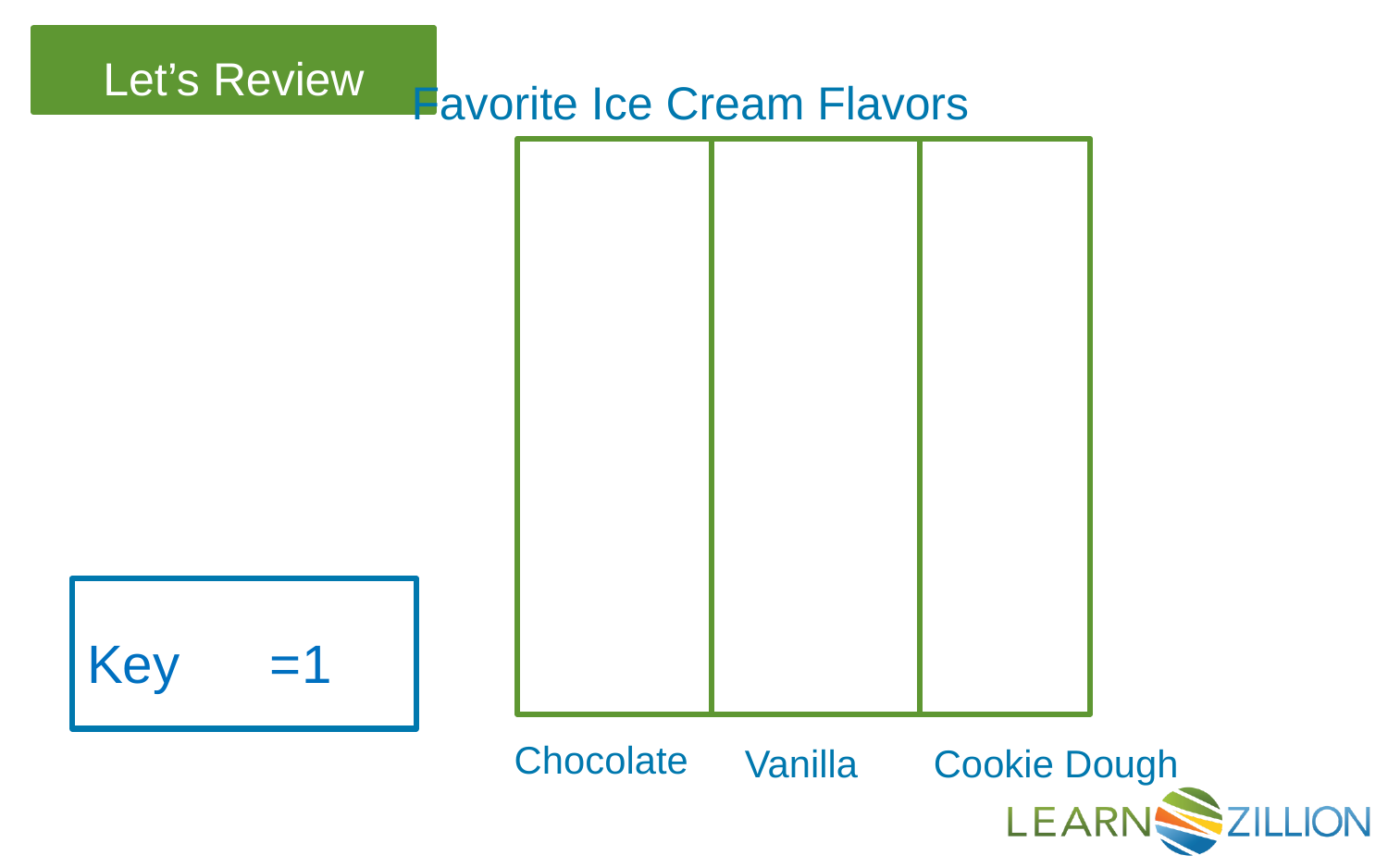

Favorite Ice Cream Flavors

Key      =1
Chocolate
Vanilla
Cookie Dough